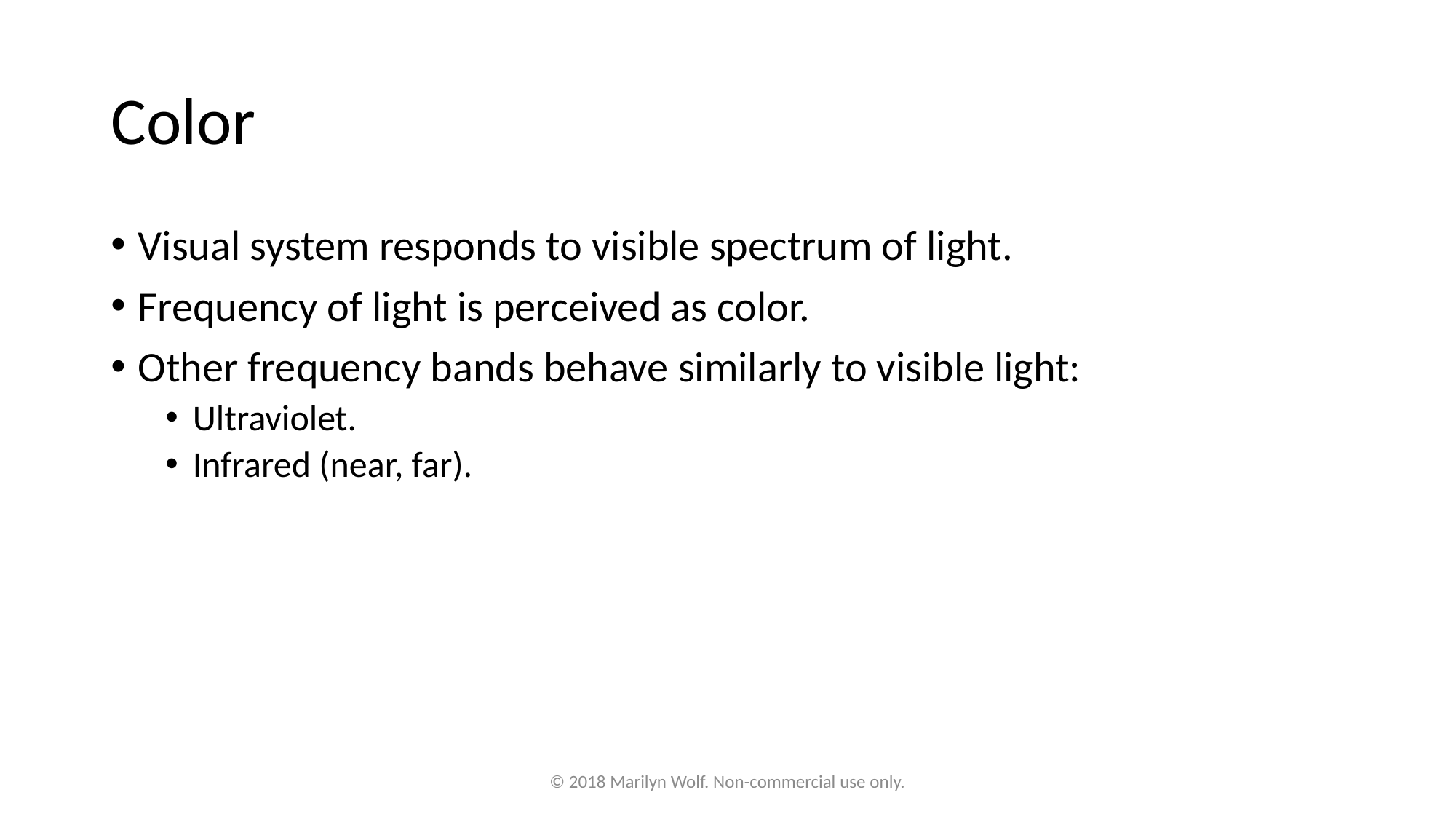

# Color
Visual system responds to visible spectrum of light.
Frequency of light is perceived as color.
Other frequency bands behave similarly to visible light:
Ultraviolet.
Infrared (near, far).
© 2018 Marilyn Wolf. Non-commercial use only.